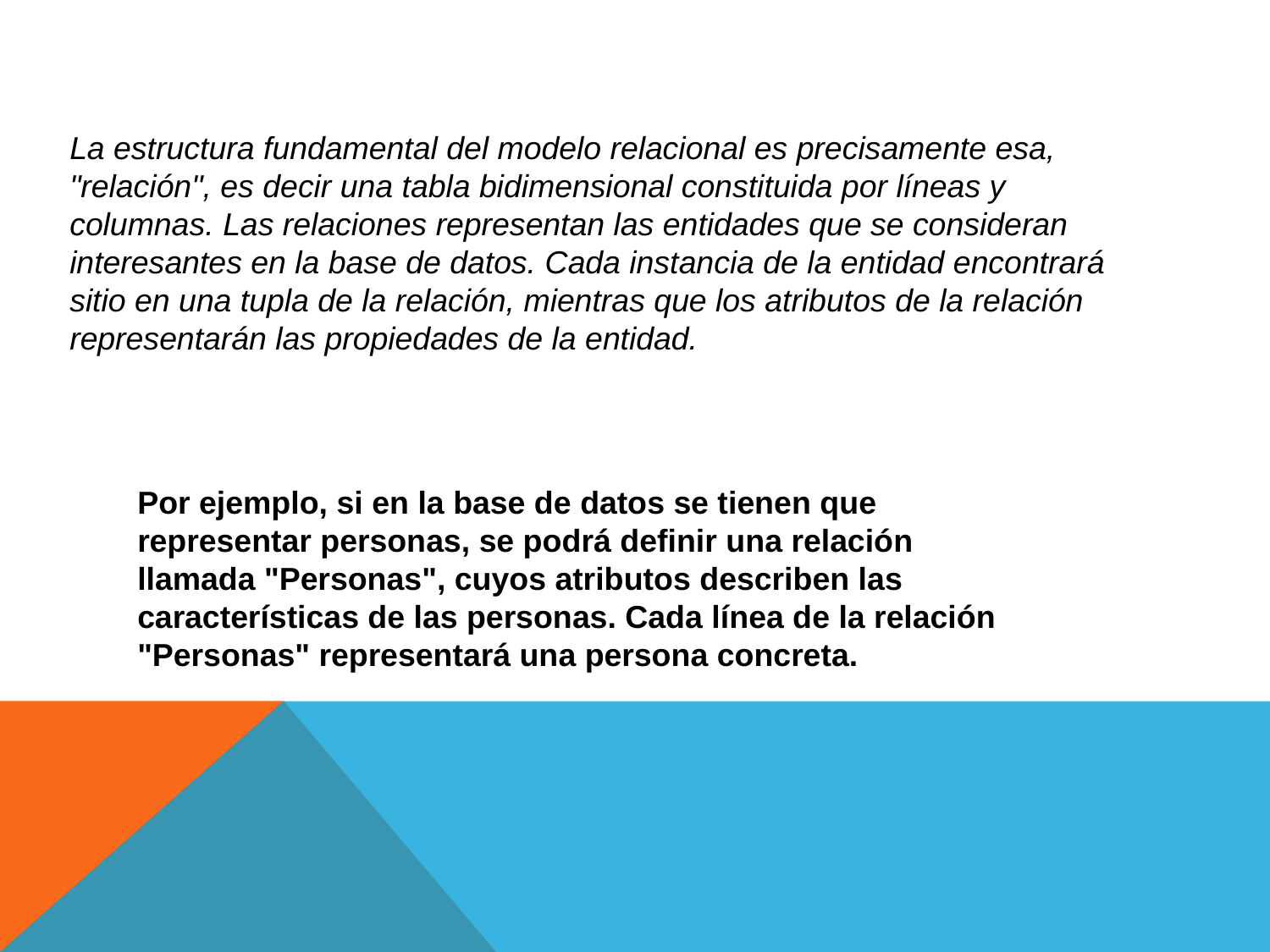

La estructura fundamental del modelo relacional es precisamente esa, "relación", es decir una tabla bidimensional constituida por líneas y columnas. Las relaciones representan las entidades que se consideran interesantes en la base de datos. Cada instancia de la entidad encontrará sitio en una tupla de la relación, mientras que los atributos de la relación representarán las propiedades de la entidad.
Por ejemplo, si en la base de datos se tienen que representar personas, se podrá definir una relación llamada "Personas", cuyos atributos describen las características de las personas. Cada línea de la relación "Personas" representará una persona concreta.